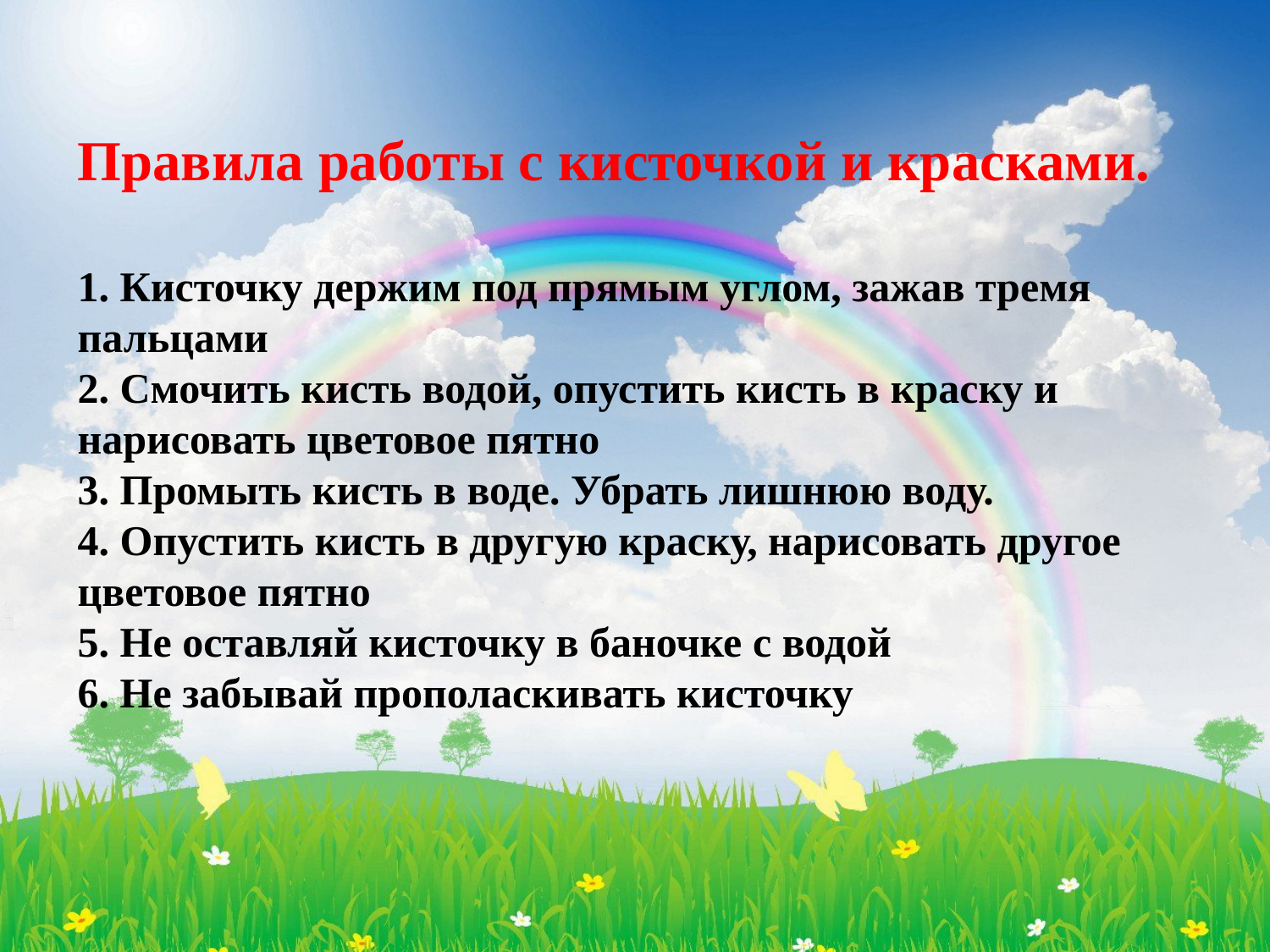

# Правила работы с кисточкой и красками. 1. Кисточку держим под прямым углом, зажав тремя пальцами 2. Смочить кисть водой, опустить кисть в краску и нарисовать цветовое пятно 3. Промыть кисть в воде. Убрать лишнюю воду. 4. Опустить кисть в другую краску, нарисовать другое цветовое пятно 5. Не оставляй кисточку в баночке с водой 6. Не забывай прополаскивать кисточку